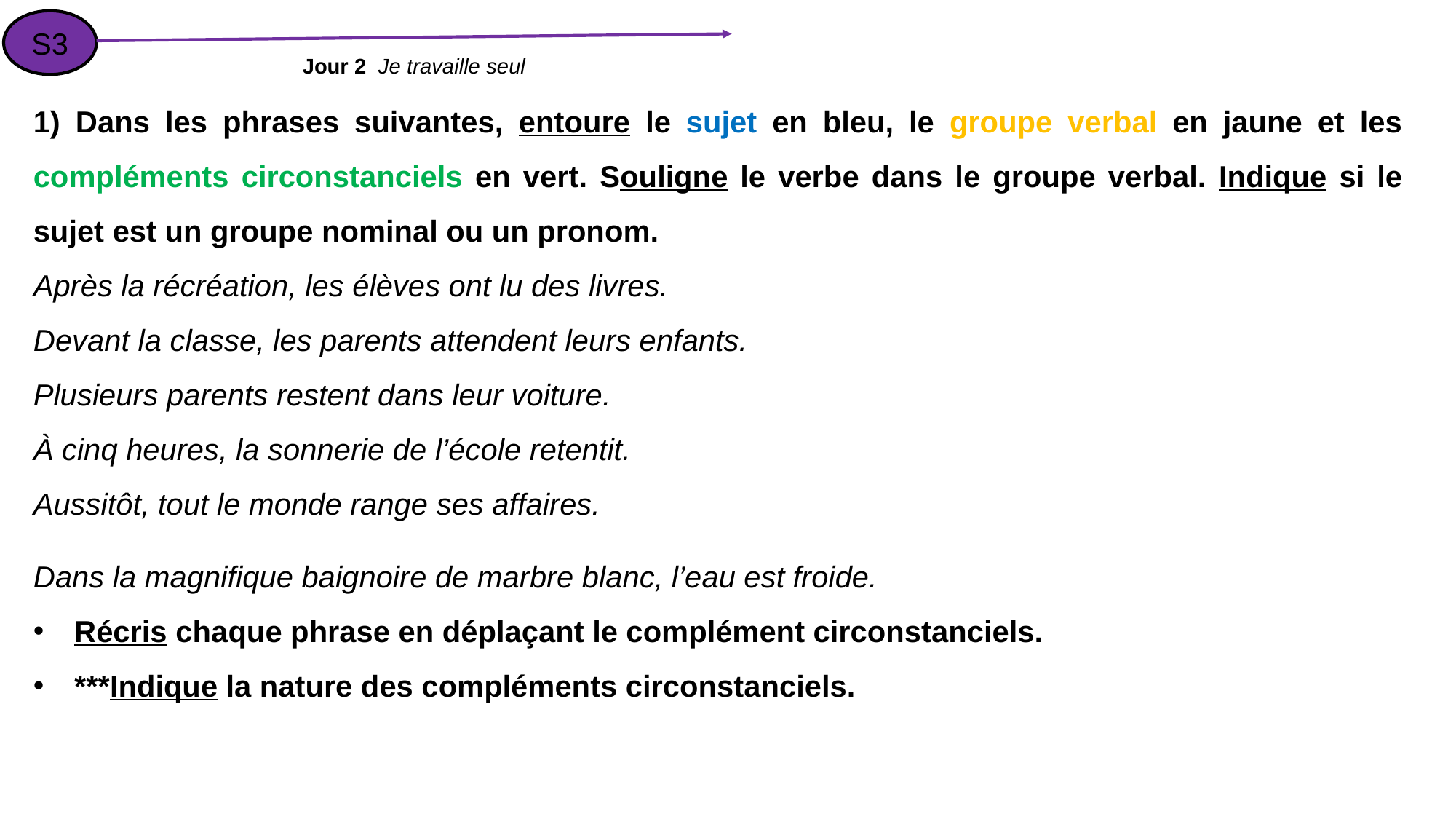

S3
Jour 2  Je travaille seul
1) Dans les phrases suivantes, entoure le sujet en bleu, le groupe verbal en jaune et les compléments circonstanciels en vert. Souligne le verbe dans le groupe verbal. Indique si le sujet est un groupe nominal ou un pronom.
Après la récréation, les élèves ont lu des livres.
Devant la classe, les parents attendent leurs enfants.
Plusieurs parents restent dans leur voiture.
À cinq heures, la sonnerie de l’école retentit.
Aussitôt, tout le monde range ses affaires.
Dans la magnifique baignoire de marbre blanc, l’eau est froide.
Récris chaque phrase en déplaçant le complément circonstanciels.
***Indique la nature des compléments circonstanciels.